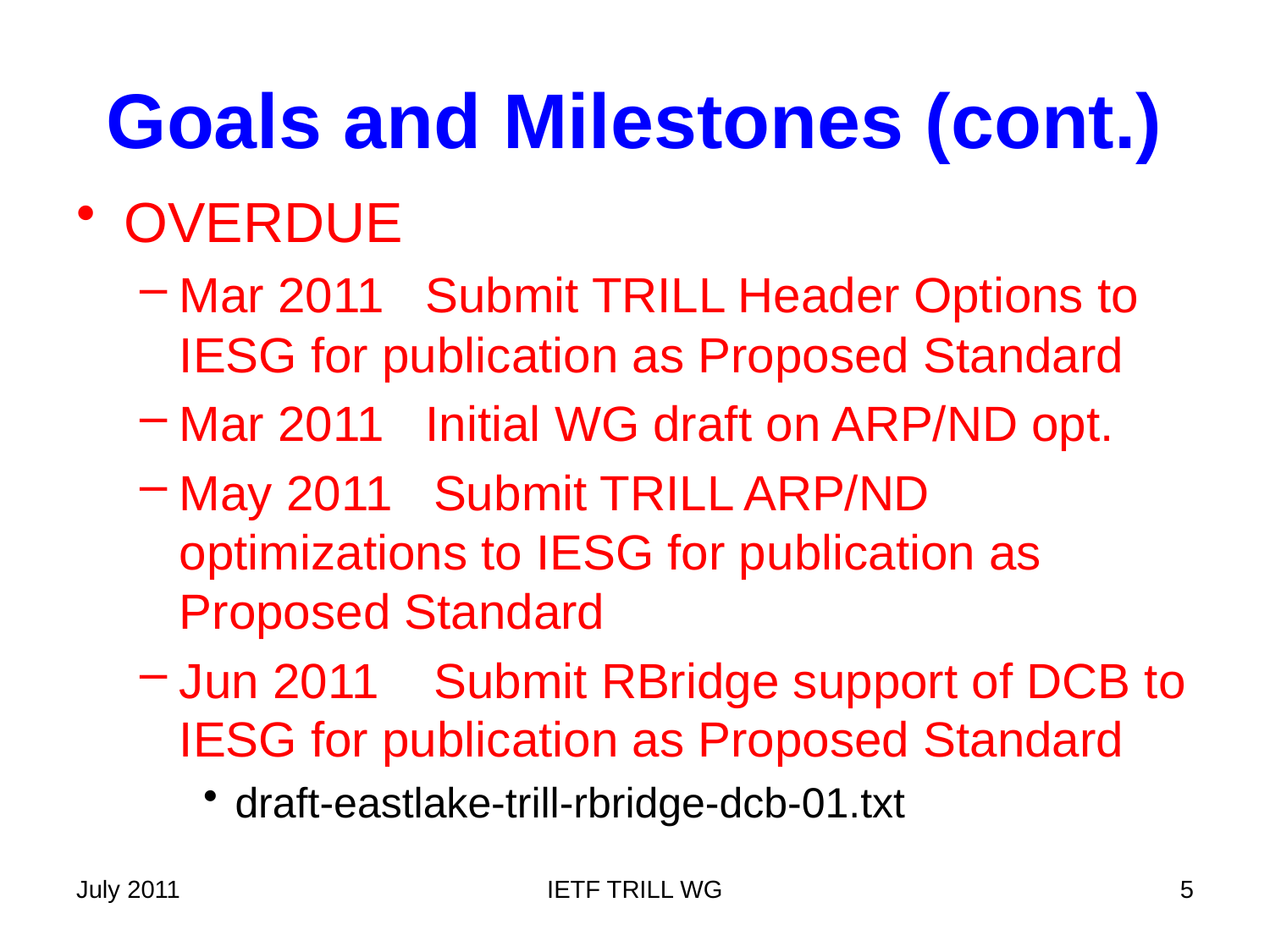

# Goals and Milestones (cont.)
OVERDUE
Mar 2011   Submit TRILL Header Options to IESG for publication as Proposed Standard
Mar 2011   Initial WG draft on ARP/ND opt.
May 2011   Submit TRILL ARP/ND optimizations to IESG for publication as Proposed Standard
Jun 2011    Submit RBridge support of DCB to IESG for publication as Proposed Standard
draft-eastlake-trill-rbridge-dcb-01.txt

July 2011
IETF TRILL WG
5